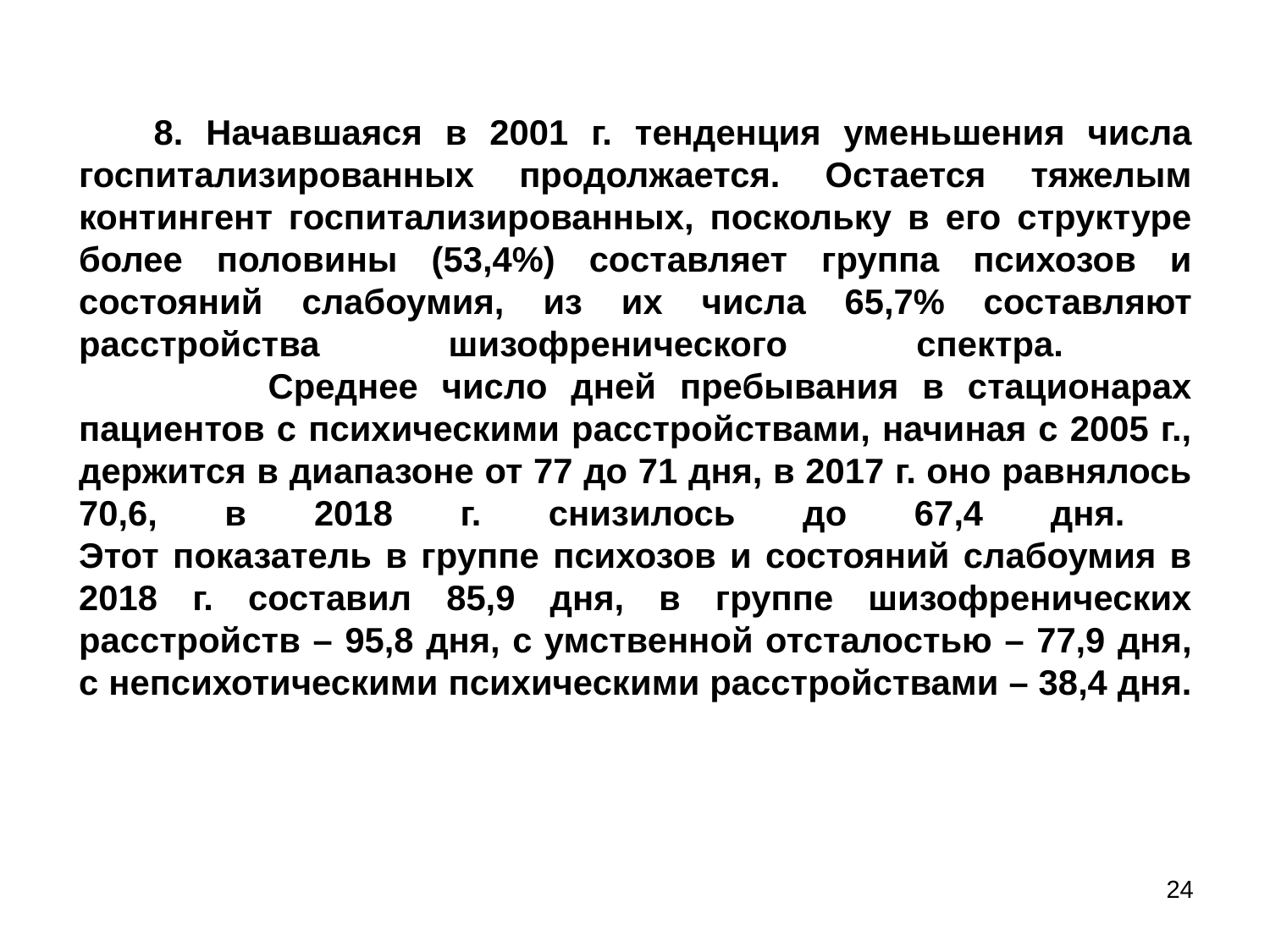

# 8. Начавшаяся в 2001 г. тенденция уменьшения числа госпитализированных продолжается. Остается тяжелым контингент госпитализированных, поскольку в его структуре более половины (53,4%) составляет группа психозов и состояний слабоумия, из их числа 65,7% составляют расстройства шизофренического спектра. Среднее число дней пребывания в стационарах пациентов с психическими расстройствами, начиная с 2005 г., держится в диапазоне от 77 до 71 дня, в 2017 г. оно равнялось 70,6, в 2018 г. снизилось до 67,4 дня. Этот показатель в группе психозов и состояний слабоумия в 2018 г. составил 85,9 дня, в группе шизофренических расстройств – 95,8 дня, с умственной отсталостью – 77,9 дня, с непсихотическими психическими расстройствами – 38,4 дня.
24